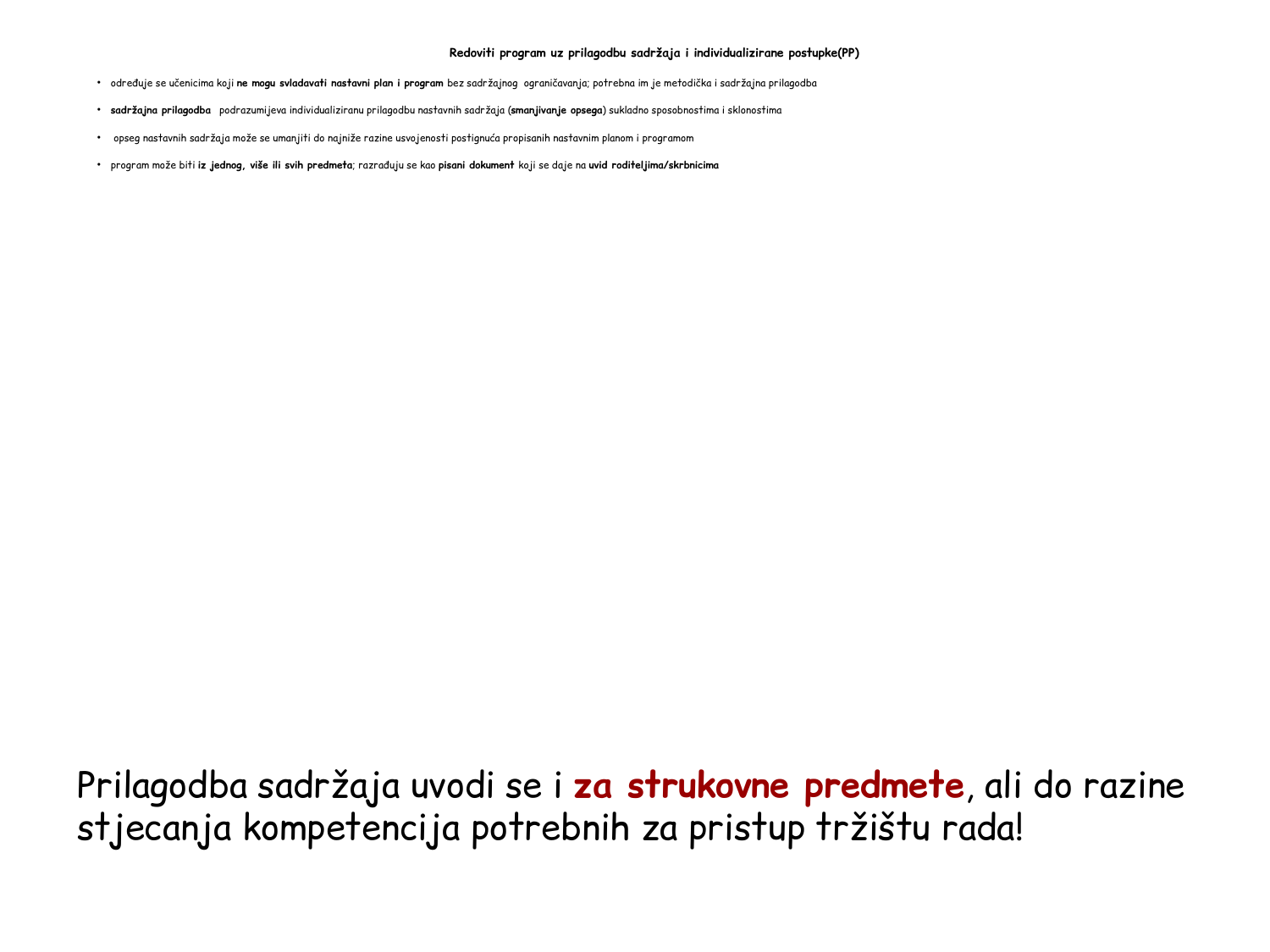

Redoviti program uz prilagodbu sadržaja i individualizirane postupke(PP)

određuje se učenicima koji ne mogu svladavati nastavni plan i program bez sadržajnog  ograničavanja; potrebna im je metodička i sadržajna prilagodba

sadržajna prilagodba  podrazumijeva individualiziranu prilagodbu nastavnih sadržaja (smanjivanje opsega) sukladno sposobnostima i sklonostima

 opseg nastavnih sadržaja može se umanjiti do najniže razine usvojenosti postignuća propisanih nastavnim planom i programom

program može biti iz jednog, više ili svih predmeta; razrađuju se kao pisani dokument koji se daje na uvid roditeljima/skrbnicima

Prilagodba sadržaja uvodi se i za strukovne predmete, ali do razine stjecanja kompetencija potrebnih za pristup tržištu rada!